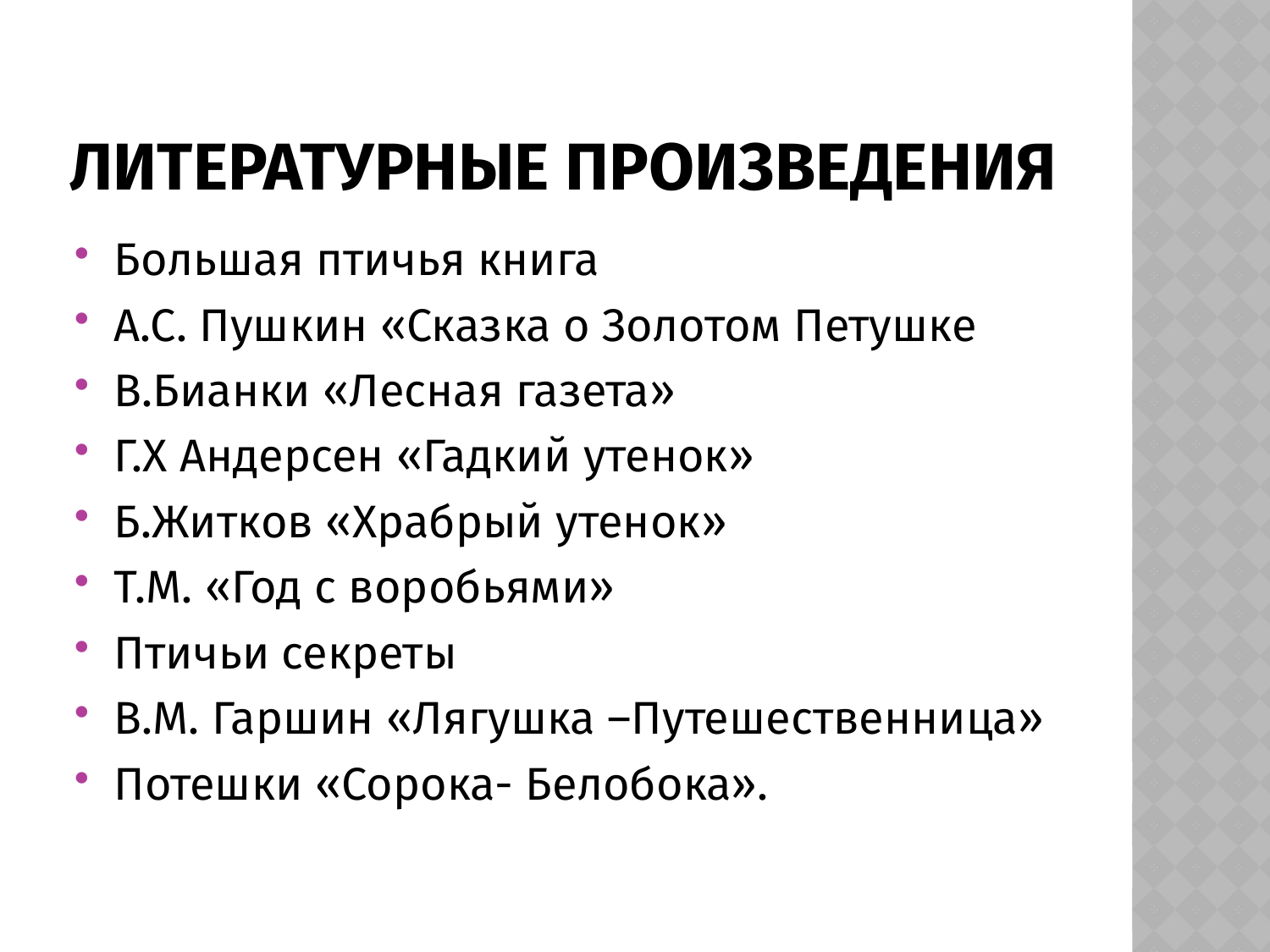

# Литературные произведения
Большая птичья книга
А.С. Пушкин «Сказка о Золотом Петушке
В.Бианки «Лесная газета»
Г.Х Андерсен «Гадкий утенок»
Б.Житков «Храбрый утенок»
Т.М. «Год с воробьями»
Птичьи секреты
В.М. Гаршин «Лягушка –Путешественница»
Потешки «Сорока- Белобока».